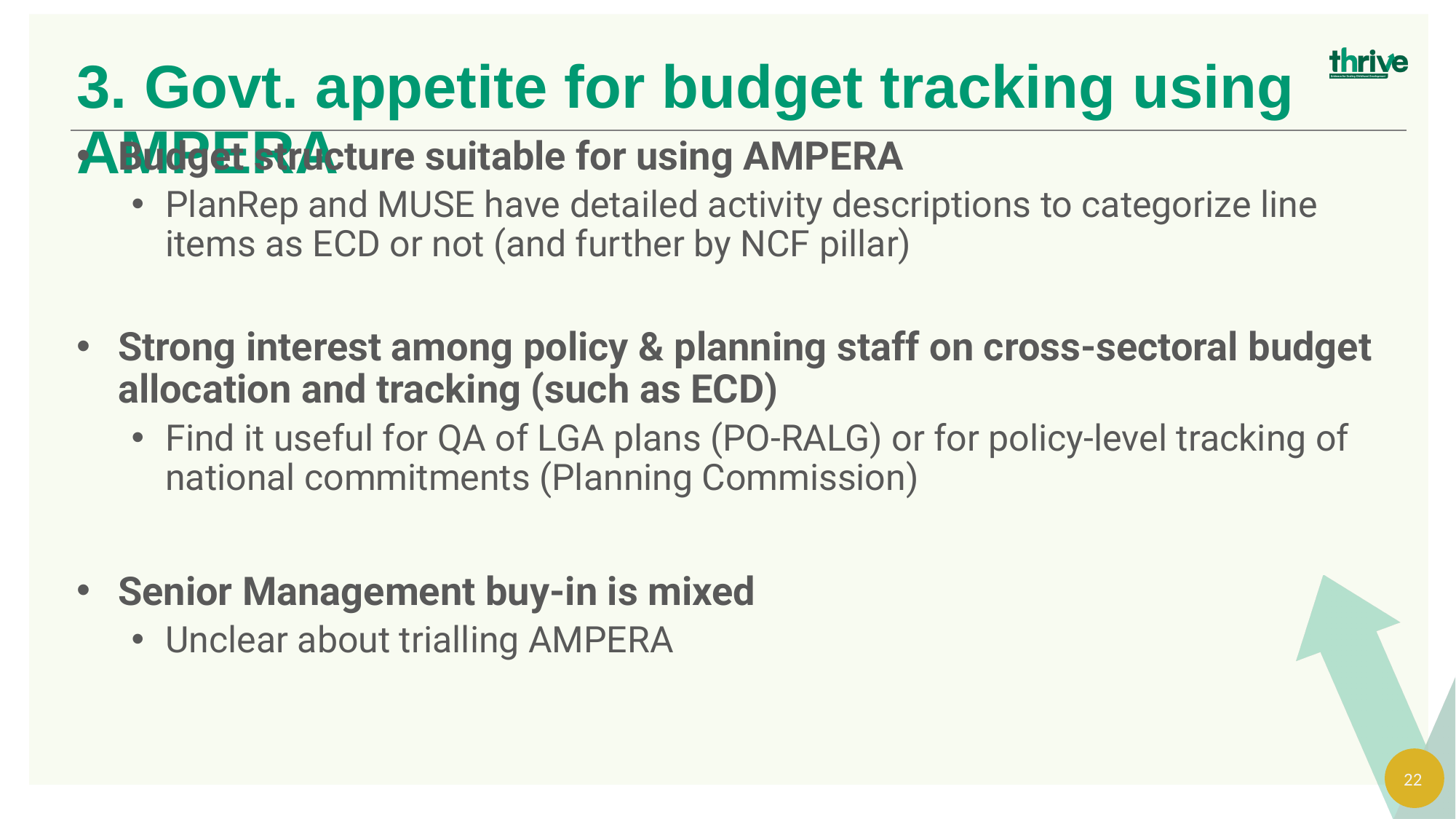

3. Govt. appetite for budget tracking using AMPERA
Budget structure suitable for using AMPERA
PlanRep and MUSE have detailed activity descriptions to categorize line items as ECD or not (and further by NCF pillar)

Strong interest among policy & planning staff on cross-sectoral budget allocation and tracking (such as ECD)
Find it useful for QA of LGA plans (PO-RALG) or for policy-level tracking of national commitments (Planning Commission)

Senior Management buy-in is mixed
Unclear about trialling AMPERA